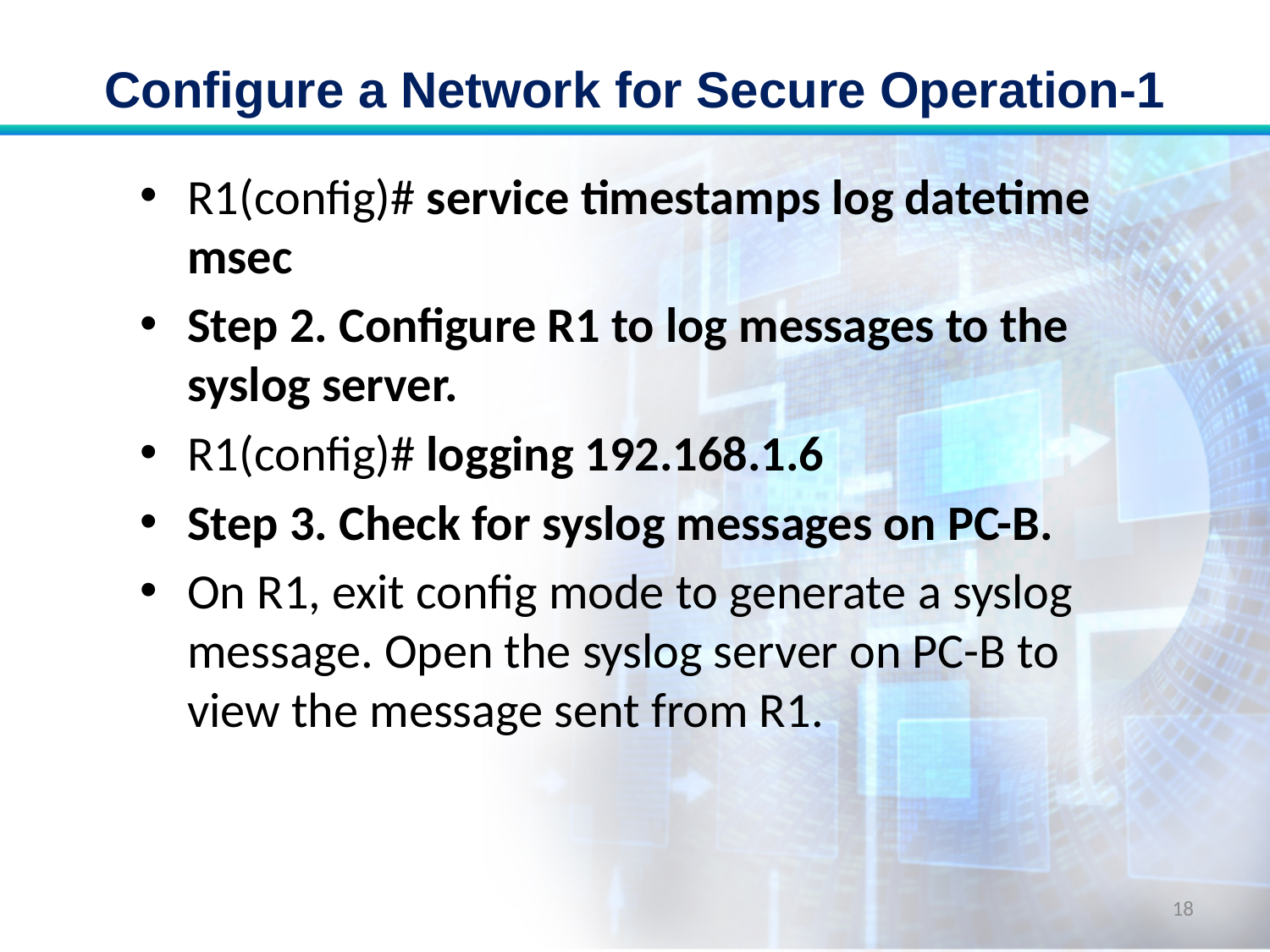

# Configure a Network for Secure Operation-1
R1(config)# service timestamps log datetime msec
Step 2. Configure R1 to log messages to the syslog server.
R1(config)# logging 192.168.1.6
Step 3. Check for syslog messages on PC-B.
On R1, exit config mode to generate a syslog message. Open the syslog server on PC-B to view the message sent from R1.

18